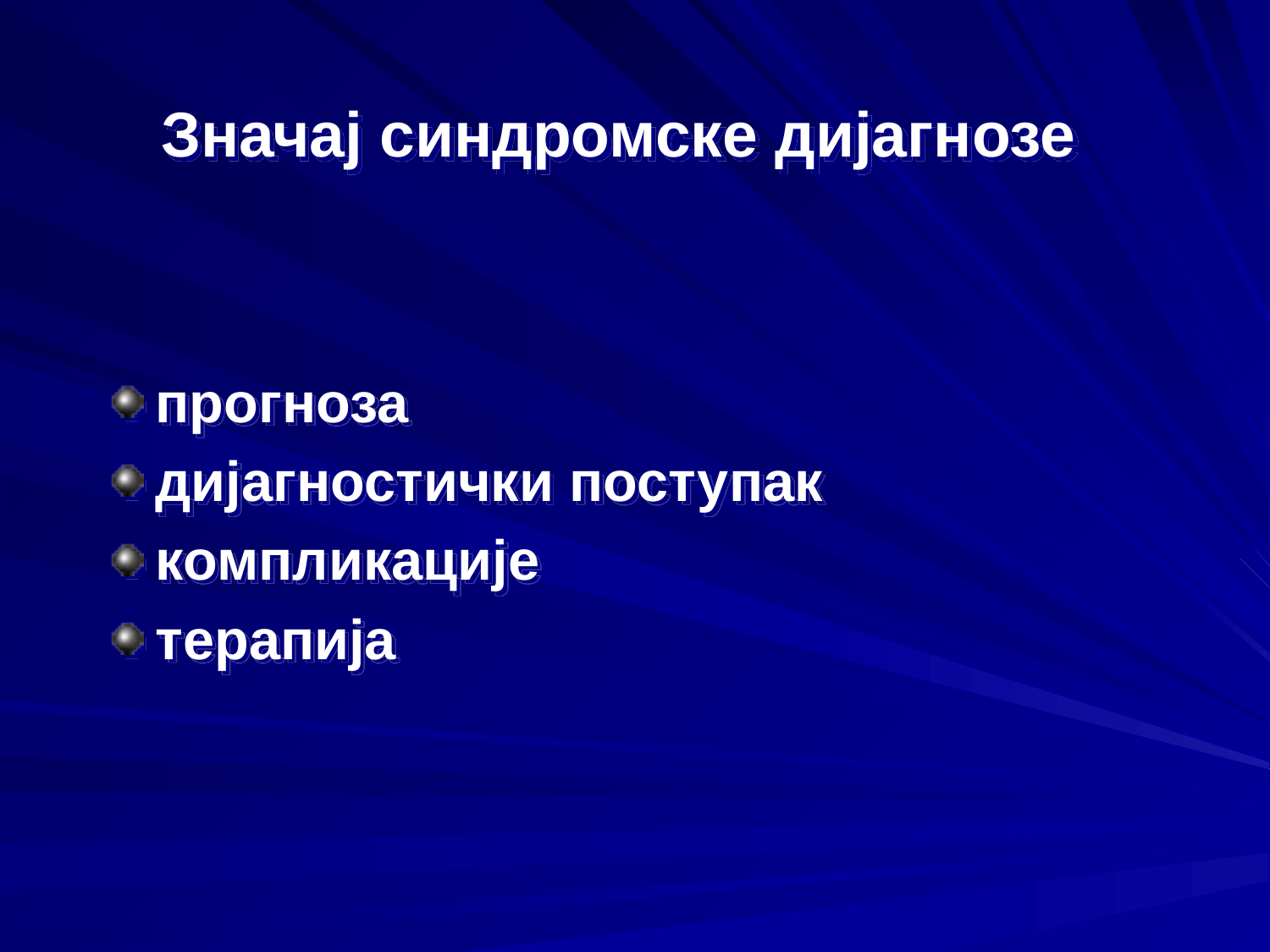

Значај синдромске дијагнозе
прогноза
дијагностички поступак
компликације
терапија